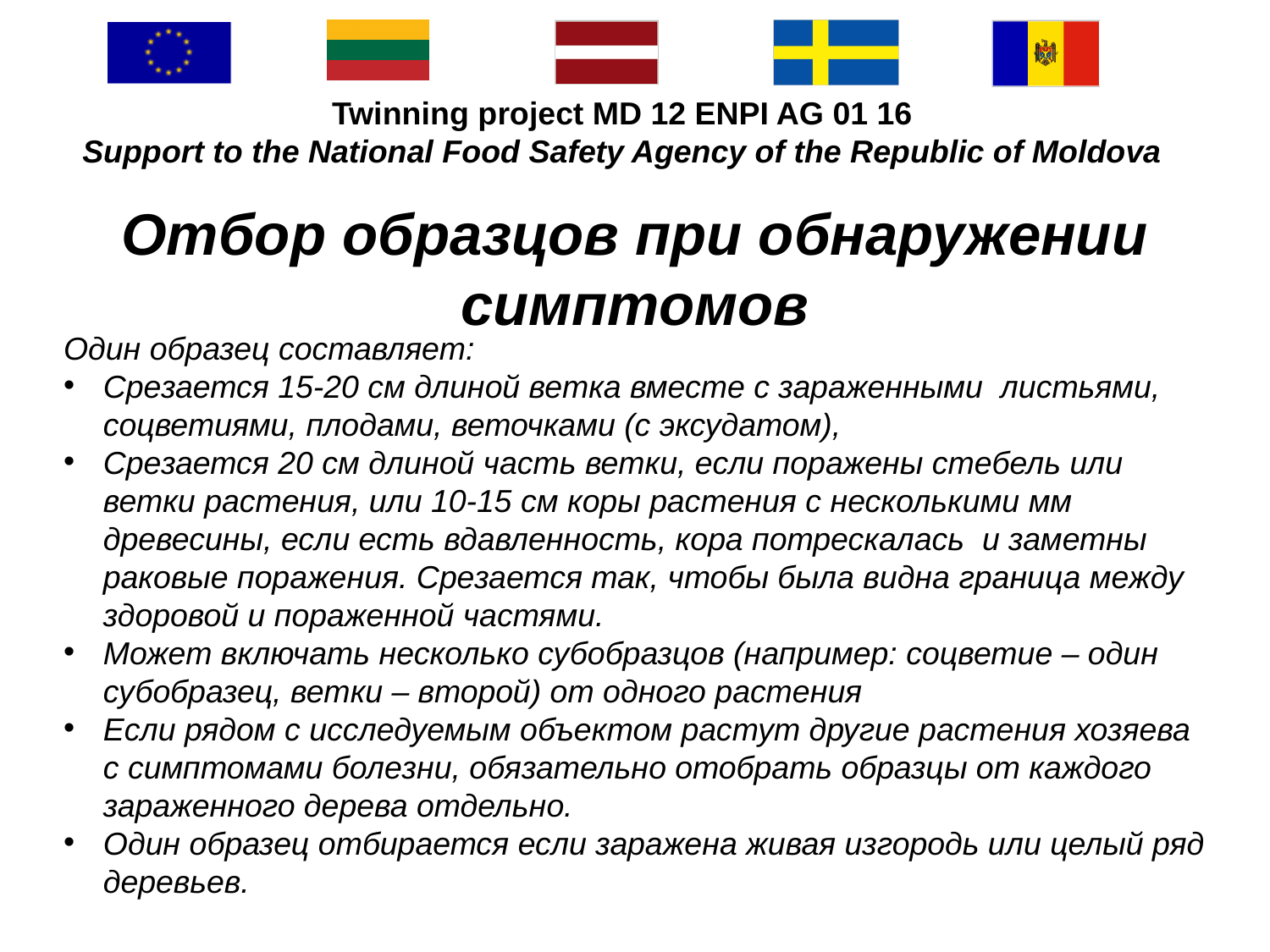

#
Отбор образцов при обнаружении симптомов
Один образец составляет:
Срезается 15-20 см длиной ветка вместе с зараженными  листьями, соцветиями, плодами, веточками (с эксудатом),
Срезается 20 см длиной часть ветки, если поражены стебель или ветки растения, или 10-15 см коры растения с несколькими мм древесины, если есть вдавленность, кора потрескалась  и заметны раковые поражения. Срезается так, чтобы была видна граница между здоровой и пораженной частями.
Может включать несколько субобразцов (например: соцветие – один субобразец, ветки – второй) от одного растения
Если рядом с исследуемым объектом растут другие растения хозяева с симптомами болезни, обязательно отобрать образцы от каждого зараженного дерева отдельно.
Один образец отбирается если заражена живая изгородь или целый ряд деревьев.